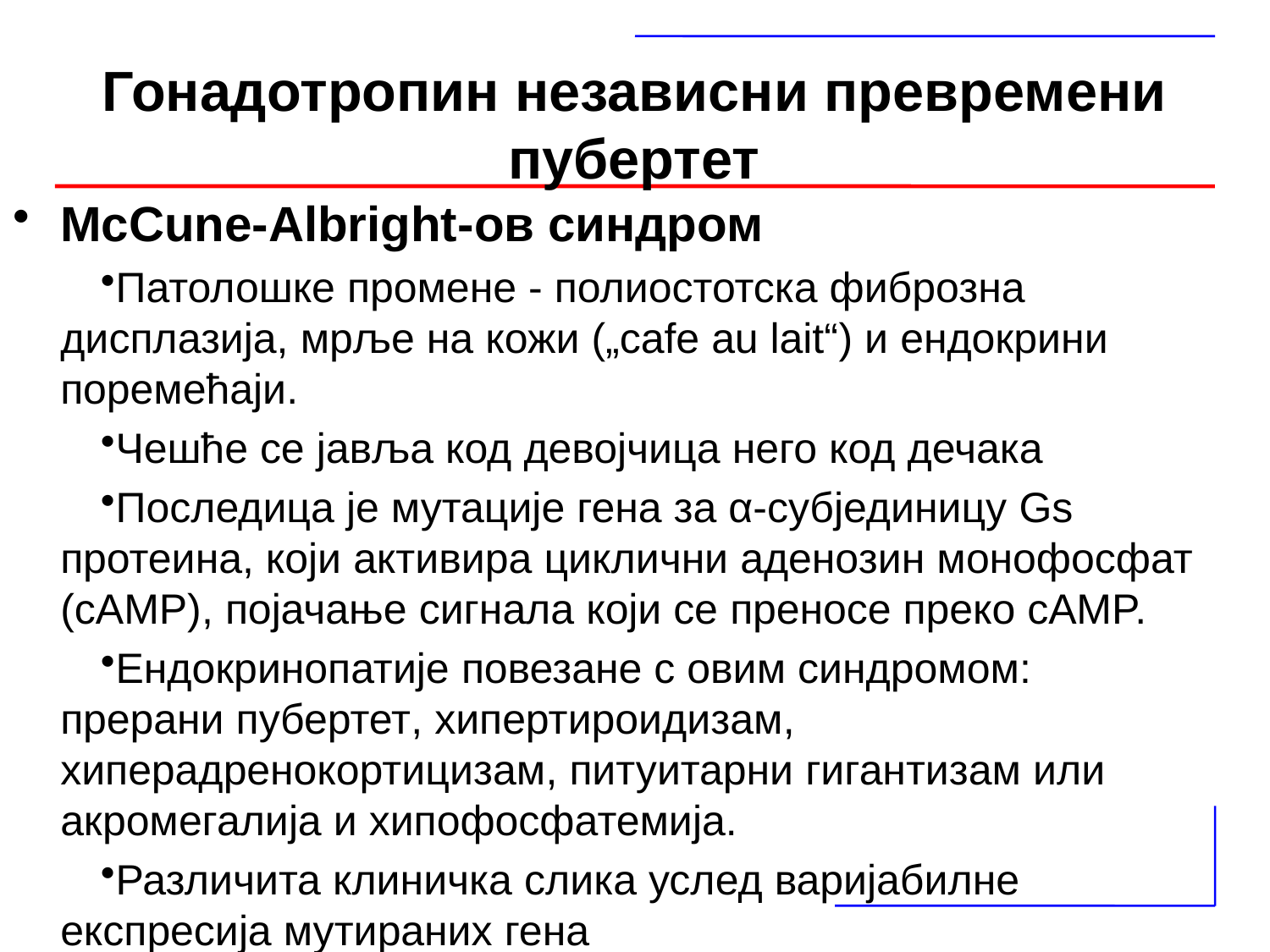

# Гонадотропин независни превремени пубертет
McCune-Albright-ов синдром
Патолошке промене - полиостотска фиброзна дисплазија, мрље на кожи („cafe au lait“) и ендокрини поремећаји.
Чешће се јавља код девојчица него код дечака
Последица је мутације гена за α-субјединицу Gs протеина, који активира циклични аденозин монофосфат (cAMP), појачање сигнала који се преносе преко cAMP.
Ендокринопатије повезане с овим синдромом: прерани пубертет, хипертироидизам, хиперадренокортицизам, питуитарни гигантизам или акромегалија и хипофосфатемија.
Различита клиничка слика услед варијабилне експресија мутираних гена